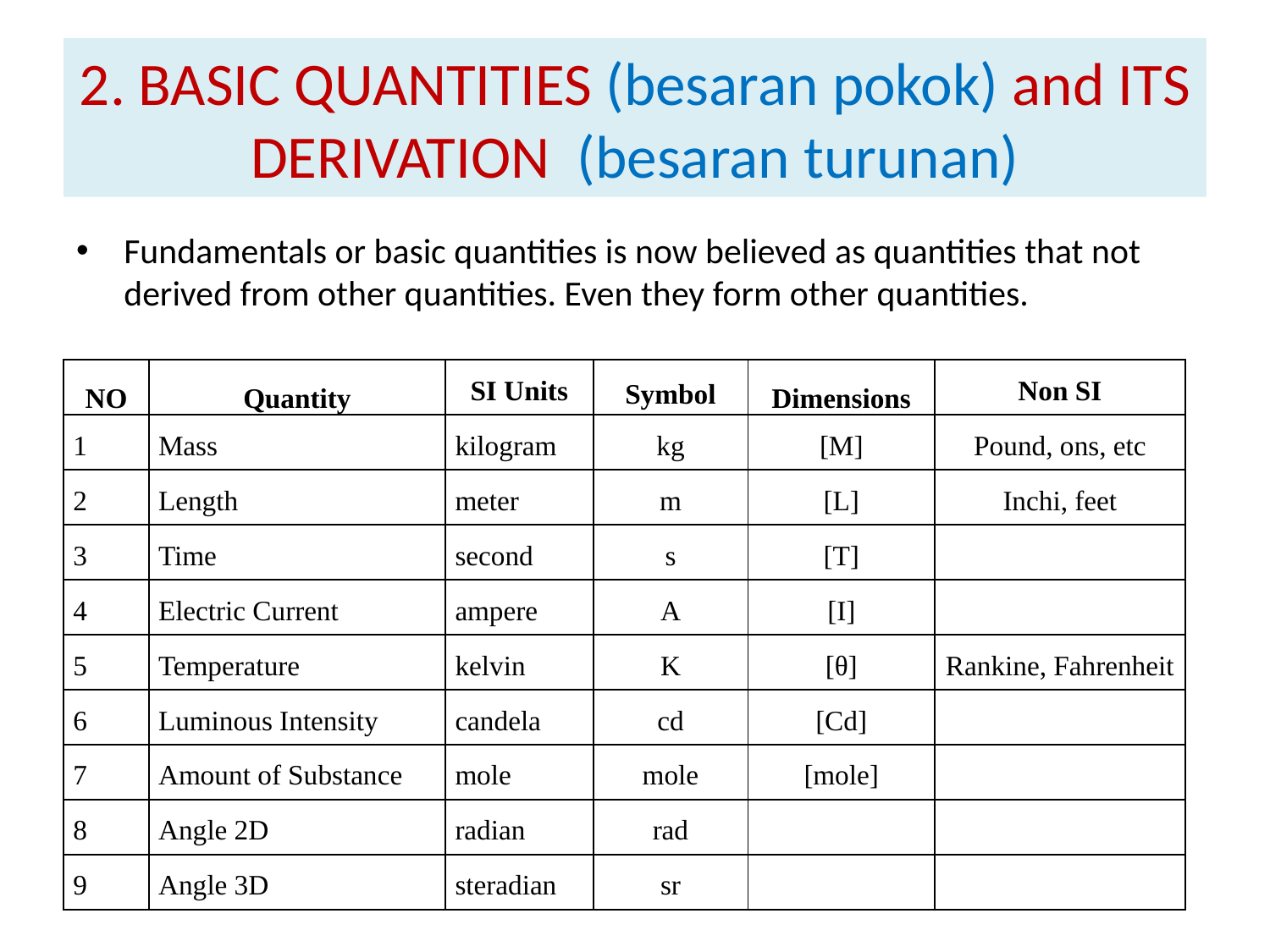

# 2. BASIC QUANTITIES (besaran pokok) and ITS DERIVATION  (besaran turunan)
Fundamentals or basic quantities is now believed as quantities that not derived from other quantities. Even they form other quantities.

| NO | Quantity | SI Units | Symbol | Dimensions | Non SI |
| --- | --- | --- | --- | --- | --- |
| 1 | Mass | kilogram | kg | [M] | Pound, ons, etc |
| 2 | Length | meter | m | [L] | Inchi, feet |
| 3 | Time | second | s | [T] |  |
| 4 | Electric Current | ampere | A | [I] |  |
| 5 | Temperature | kelvin | K | [θ] | Rankine, Fahrenheit |
| 6 | Luminous Intensity | candela | cd | [Cd] |  |
| 7 | Amount of Substance | mole | mole | [mole] |  |
| 8 | Angle 2D | radian | rad |  |  |
| 9 | Angle 3D | steradian | sr |  |  |